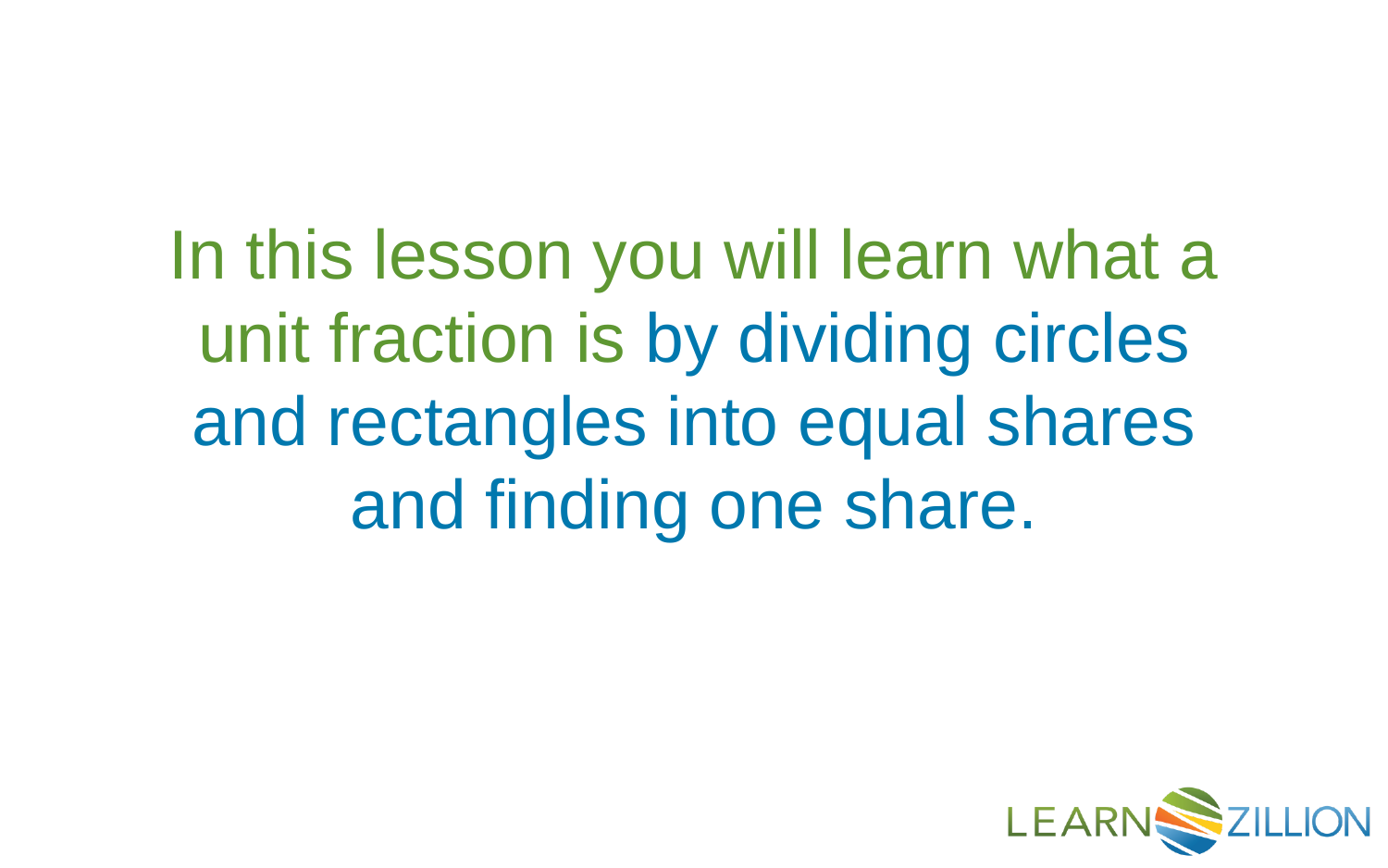

In this lesson you will learn what a unit fraction is by dividing circles and rectangles into equal shares and finding one share.